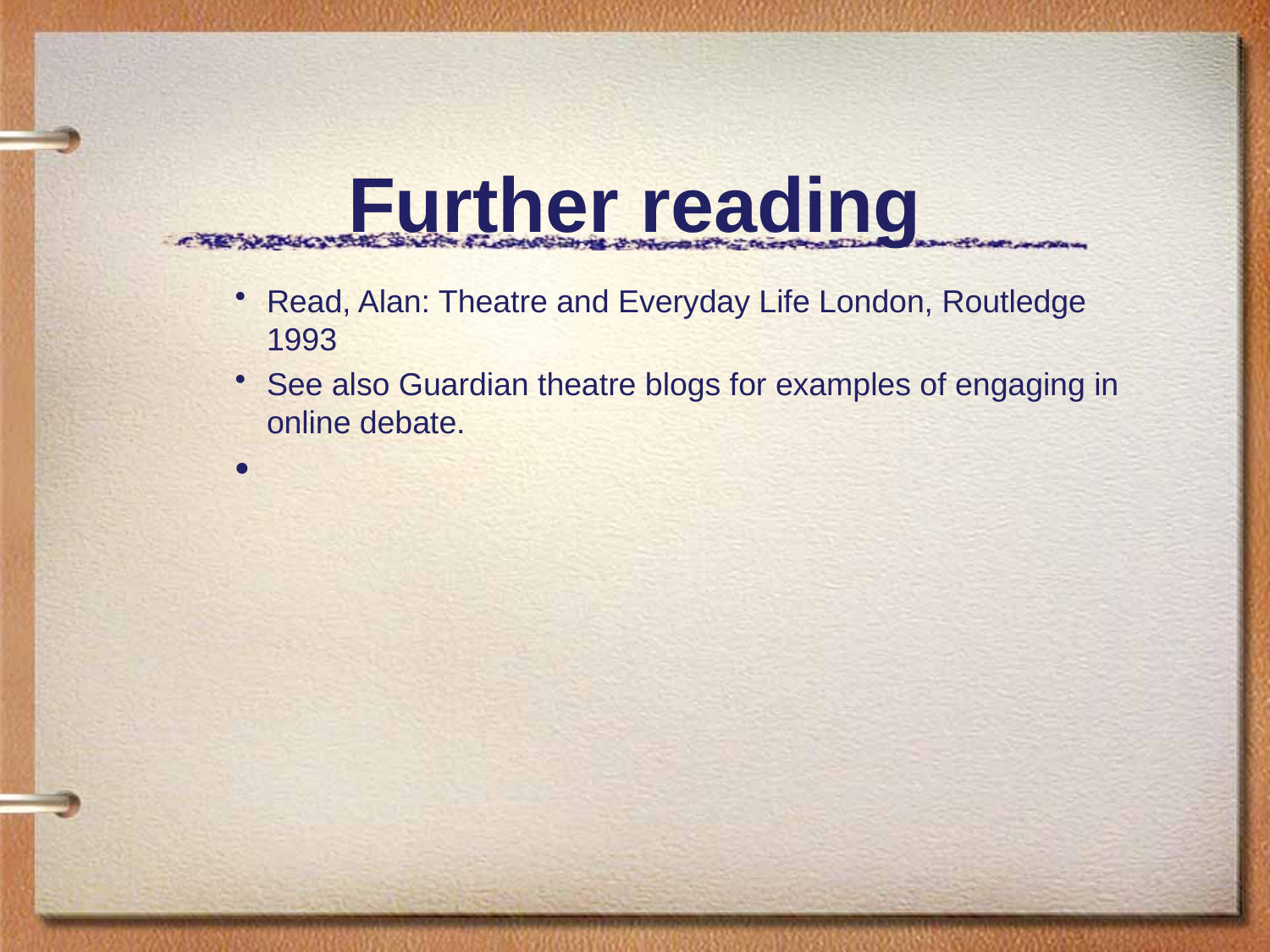

# Further reading
Read, Alan: Theatre and Everyday Life London, Routledge 1993
See also Guardian theatre blogs for examples of engaging in online debate.